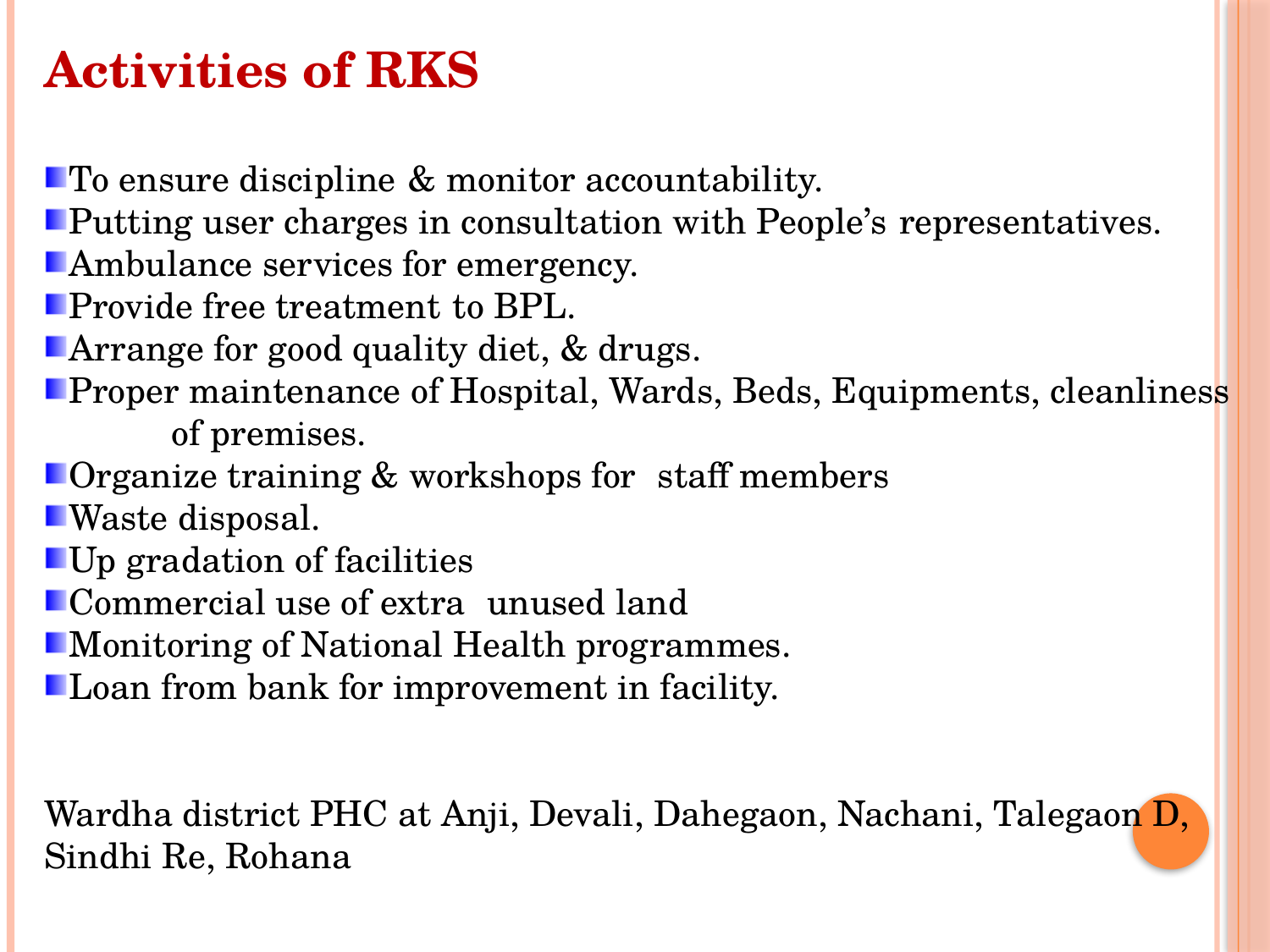

Activities of RKS

To ensure discipline & monitor accountability.
Putting user charges in consultation with People’s representatives.
Ambulance services for emergency.
Provide free treatment to BPL.
Arrange for good quality diet, & drugs.
Proper maintenance of Hospital, Wards, Beds, Equipments, cleanliness     	of premises.
Organize training & workshops for  staff members
Waste disposal.
Up gradation of facilities
Commercial use of extra  unused land
Monitoring of National Health programmes.
Loan from bank for improvement in facility.

Wardha district PHC at Anji, Devali, Dahegaon, Nachani, Talegaon D, Sindhi Re, Rohana